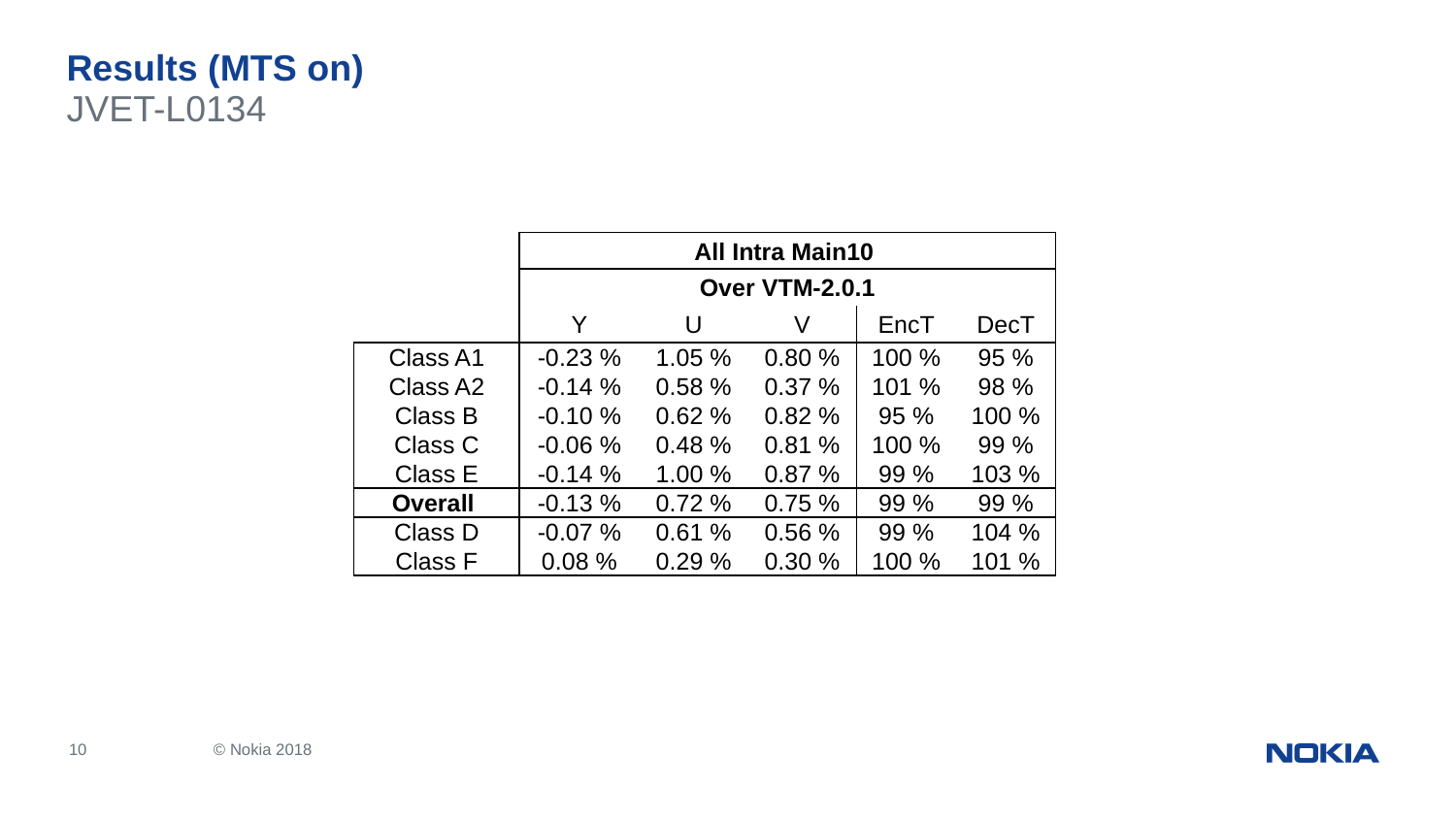

# Results (MTS on)
JVET-L0134
|  | All Intra Main10 |  |  |  |  |
| --- | --- | --- | --- | --- | --- |
|  | Over VTM-2.0.1 |  |  |  |  |
|  | Y | U | V | EncT | DecT |
| Class A1 | -0.23 % | 1.05 % | 0.80 % | 100 % | 95 % |
| Class A2 | -0.14 % | 0.58 % | 0.37 % | 101 % | 98 % |
| Class B | -0.10 % | 0.62 % | 0.82 % | 95 % | 100 % |
| Class C | -0.06 % | 0.48 % | 0.81 % | 100 % | 99 % |
| Class E | -0.14 % | 1.00 % | 0.87 % | 99 % | 103 % |
| Overall | -0.13 % | 0.72 % | 0.75 % | 99 % | 99 % |
| Class D | -0.07 % | 0.61 % | 0.56 % | 99 % | 104 % |
| Class F | 0.08 % | 0.29 % | 0.30 % | 100 % | 101 % |